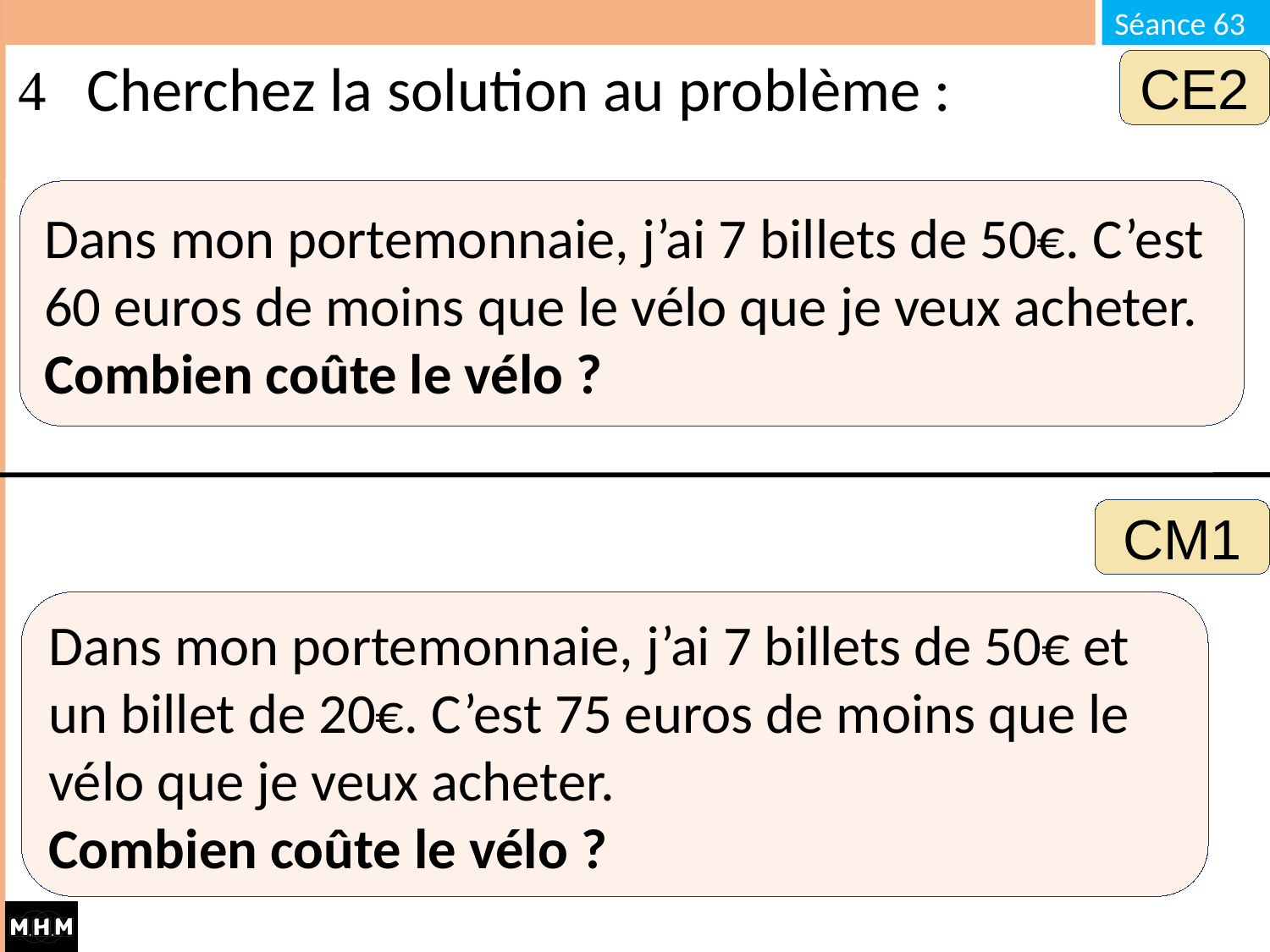

# Cherchez la solution au problème :
CE2
Dans mon portemonnaie, j’ai 7 billets de 50€. C’est 60 euros de moins que le vélo que je veux acheter. Combien coûte le vélo ?

CM1
Dans mon portemonnaie, j’ai 7 billets de 50€ et un billet de 20€. C’est 75 euros de moins que le vélo que je veux acheter.
Combien coûte le vélo ?